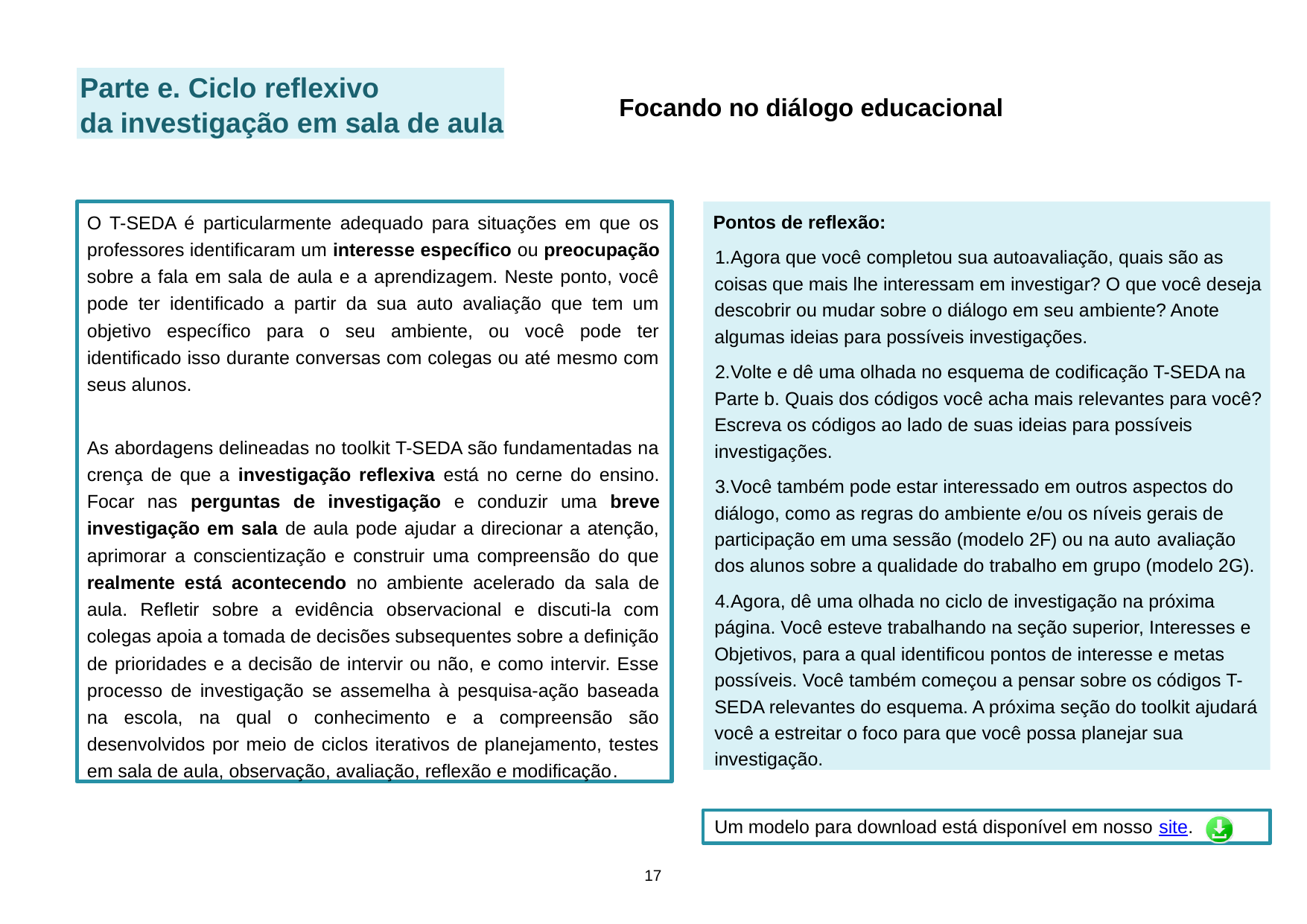

Parte e. Ciclo reflexivo
da investigação em sala de aula
Focando no diálogo educacional
Pontos de reflexão:
Agora que você completou sua autoavaliação, quais são as coisas que mais lhe interessam em investigar? O que você deseja descobrir ou mudar sobre o diálogo em seu ambiente? Anote algumas ideias para possíveis investigações.
Volte e dê uma olhada no esquema de codificação T-SEDA na Parte b. Quais dos códigos você acha mais relevantes para você? Escreva os códigos ao lado de suas ideias para possíveis investigações.
Você também pode estar interessado em outros aspectos do diálogo, como as regras do ambiente e/ou os níveis gerais de participação em uma sessão (modelo 2F) ou na auto avaliação dos alunos sobre a qualidade do trabalho em grupo (modelo 2G).
Agora, dê uma olhada no ciclo de investigação na próxima página. Você esteve trabalhando na seção superior, Interesses e Objetivos, para a qual identificou pontos de interesse e metas possíveis. Você também começou a pensar sobre os códigos T-SEDA relevantes do esquema. A próxima seção do toolkit ajudará você a estreitar o foco para que você possa planejar sua investigação.
O T-SEDA é particularmente adequado para situações em que os professores identificaram um interesse específico ou preocupação sobre a fala em sala de aula e a aprendizagem. Neste ponto, você pode ter identificado a partir da sua auto avaliação que tem um objetivo específico para o seu ambiente, ou você pode ter identificado isso durante conversas com colegas ou até mesmo com seus alunos.

As abordagens delineadas no toolkit T-SEDA são fundamentadas na crença de que a investigação reflexiva está no cerne do ensino. Focar nas perguntas de investigação e conduzir uma breve investigação em sala de aula pode ajudar a direcionar a atenção, aprimorar a conscientização e construir uma compreensão do que realmente está acontecendo no ambiente acelerado da sala de aula. Refletir sobre a evidência observacional e discuti-la com colegas apoia a tomada de decisões subsequentes sobre a definição de prioridades e a decisão de intervir ou não, e como intervir. Esse processo de investigação se assemelha à pesquisa-ação baseada na escola, na qual o conhecimento e a compreensão são desenvolvidos por meio de ciclos iterativos de planejamento, testes em sala de aula, observação, avaliação, reflexão e modificação.
Um modelo para download está disponível em nosso site.

17